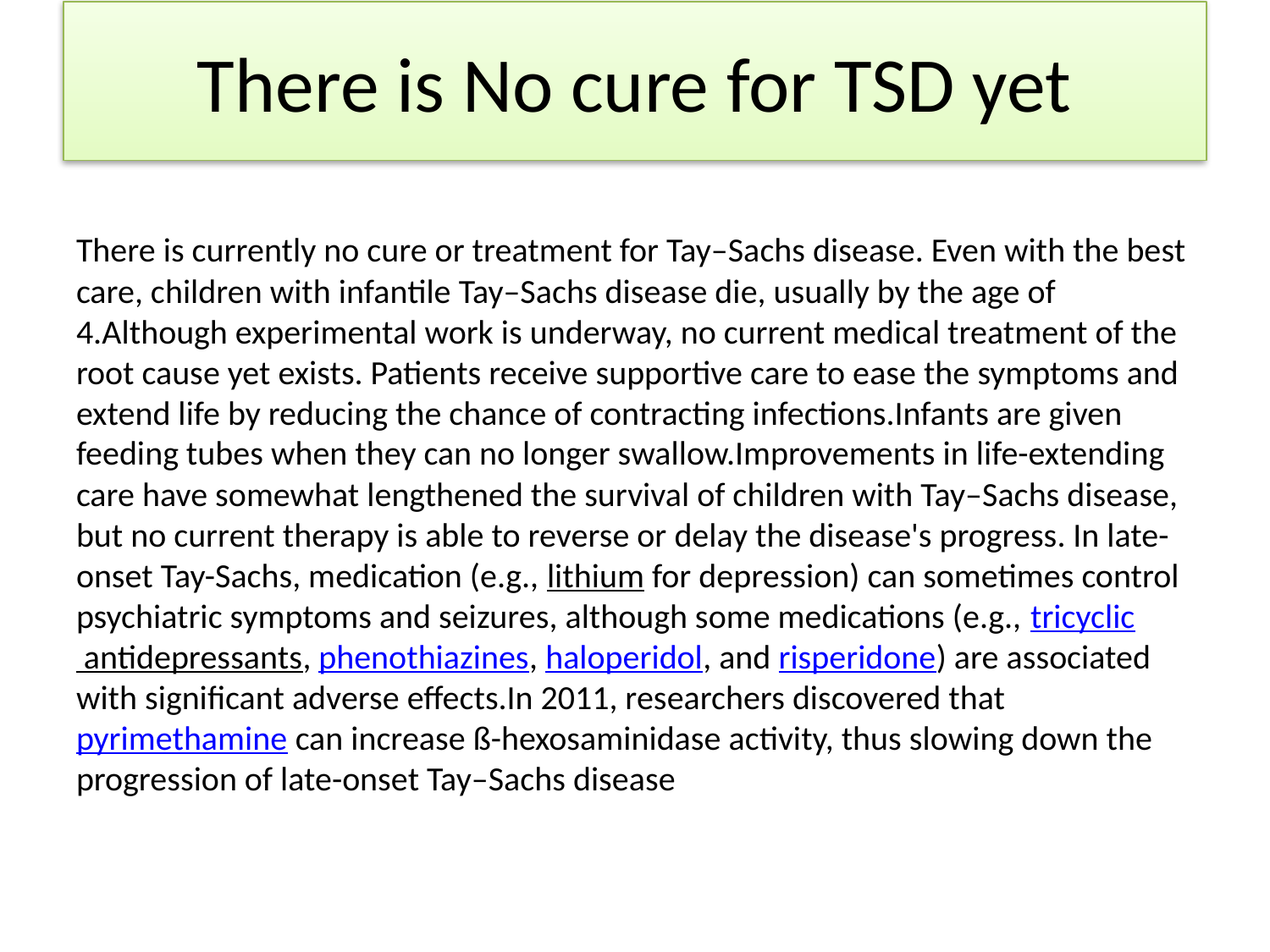

# There is No cure for TSD yet
There is currently no cure or treatment for Tay–Sachs disease. Even with the best care, children with infantile Tay–Sachs disease die, usually by the age of 4.Although experimental work is underway, no current medical treatment of the root cause yet exists. Patients receive supportive care to ease the symptoms and extend life by reducing the chance of contracting infections.Infants are given feeding tubes when they can no longer swallow.Improvements in life-extending care have somewhat lengthened the survival of children with Tay–Sachs disease, but no current therapy is able to reverse or delay the disease's progress. In late-onset Tay-Sachs, medication (e.g., lithium for depression) can sometimes control psychiatric symptoms and seizures, although some medications (e.g., tricyclic antidepressants, phenothiazines, haloperidol, and risperidone) are associated with significant adverse effects.In 2011, researchers discovered that pyrimethamine can increase ß-hexosaminidase activity, thus slowing down the progression of late-onset Tay–Sachs disease